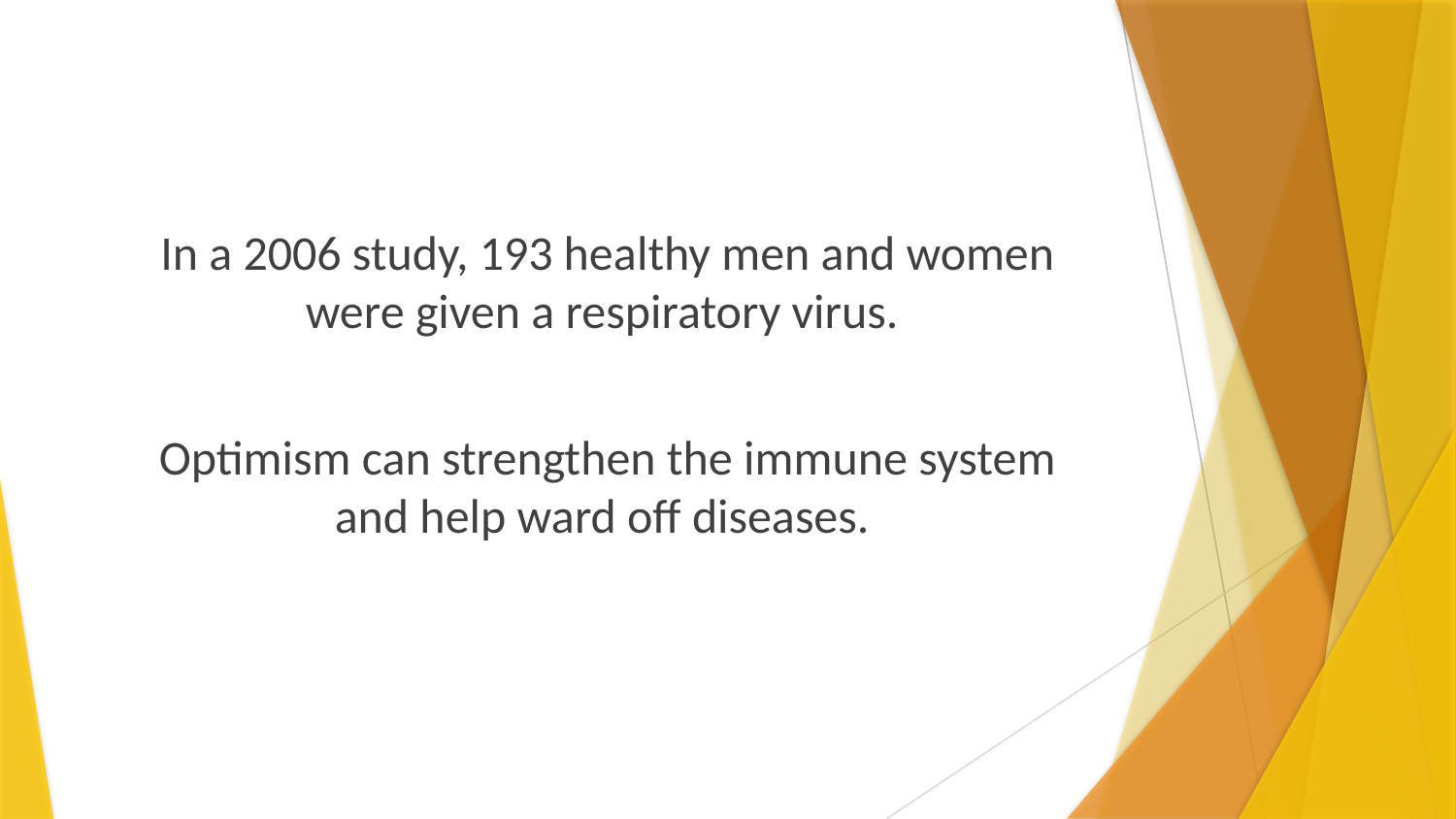

In a 2006 study, 193 healthy men and women
were given a respiratory virus.

Optimism can strengthen the immune system
and help ward off diseases.